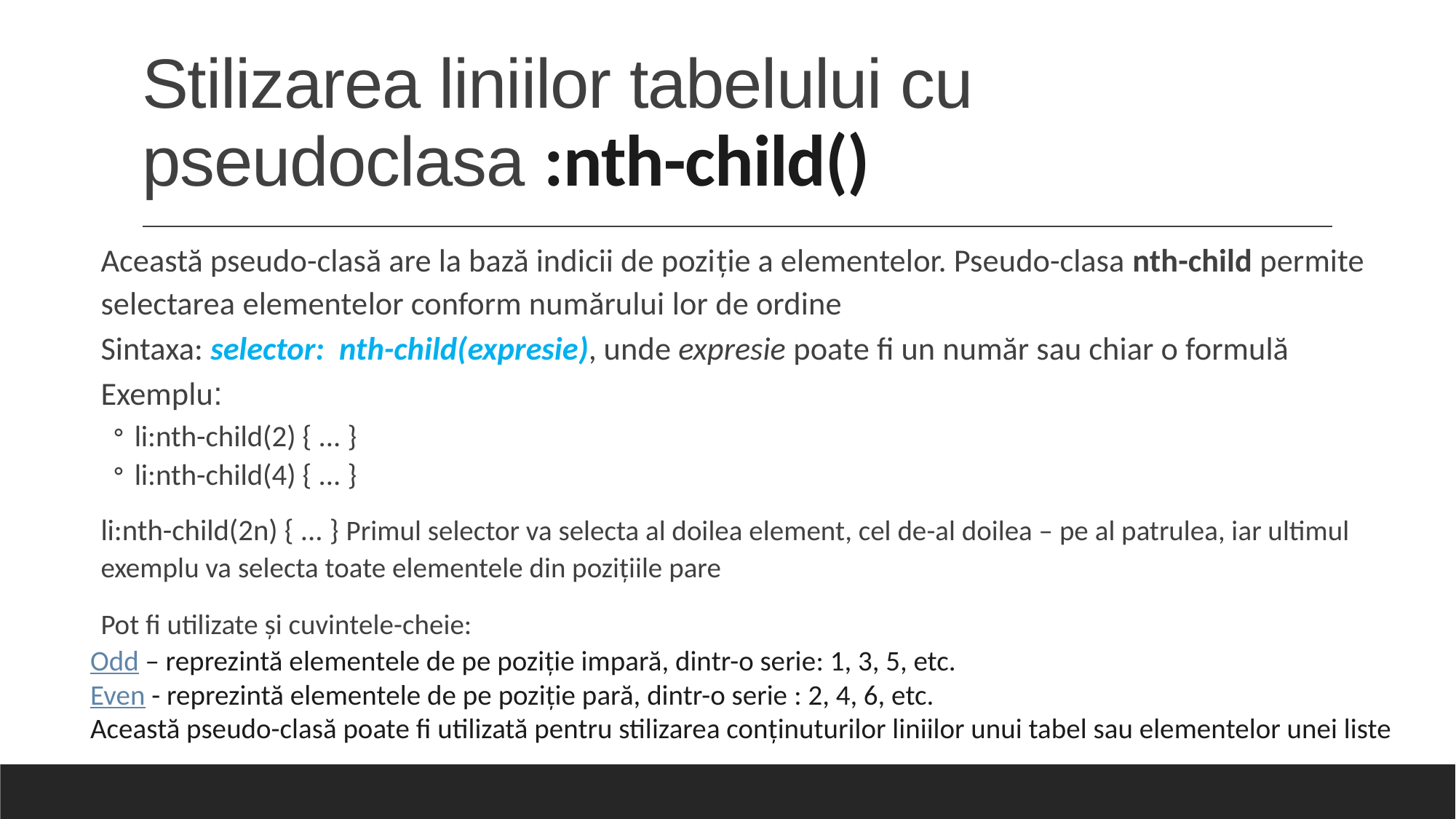

# Stilizarea liniilor tabelului cu pseudoclasa :nth-child()
Această pseudo-clasă are la bază indicii de poziție a elementelor. Pseudo-clasa nth-child permite selectarea elementelor conform numărului lor de ordine
Sintaxa: selector:  nth-child(expresie), unde expresie poate fi un număr sau chiar o formulă
Exemplu:
li:nth-child(2) { ... }
li:nth-child(4) { ... }
li:nth-child(2n) { ... } Primul selector va selecta al doilea element, cel de-al doilea – pe al patrulea, iar ultimul exemplu va selecta toate elementele din poziţiile pare
Pot fi utilizate și cuvintele-cheie:
Odd – reprezintă elementele de pe poziție impară, dintr-o serie: 1, 3, 5, etc.
Even - reprezintă elementele de pe poziție pară, dintr-o serie : 2, 4, 6, etc.
Această pseudo-clasă poate fi utilizată pentru stilizarea conținuturilor liniilor unui tabel sau elementelor unei liste